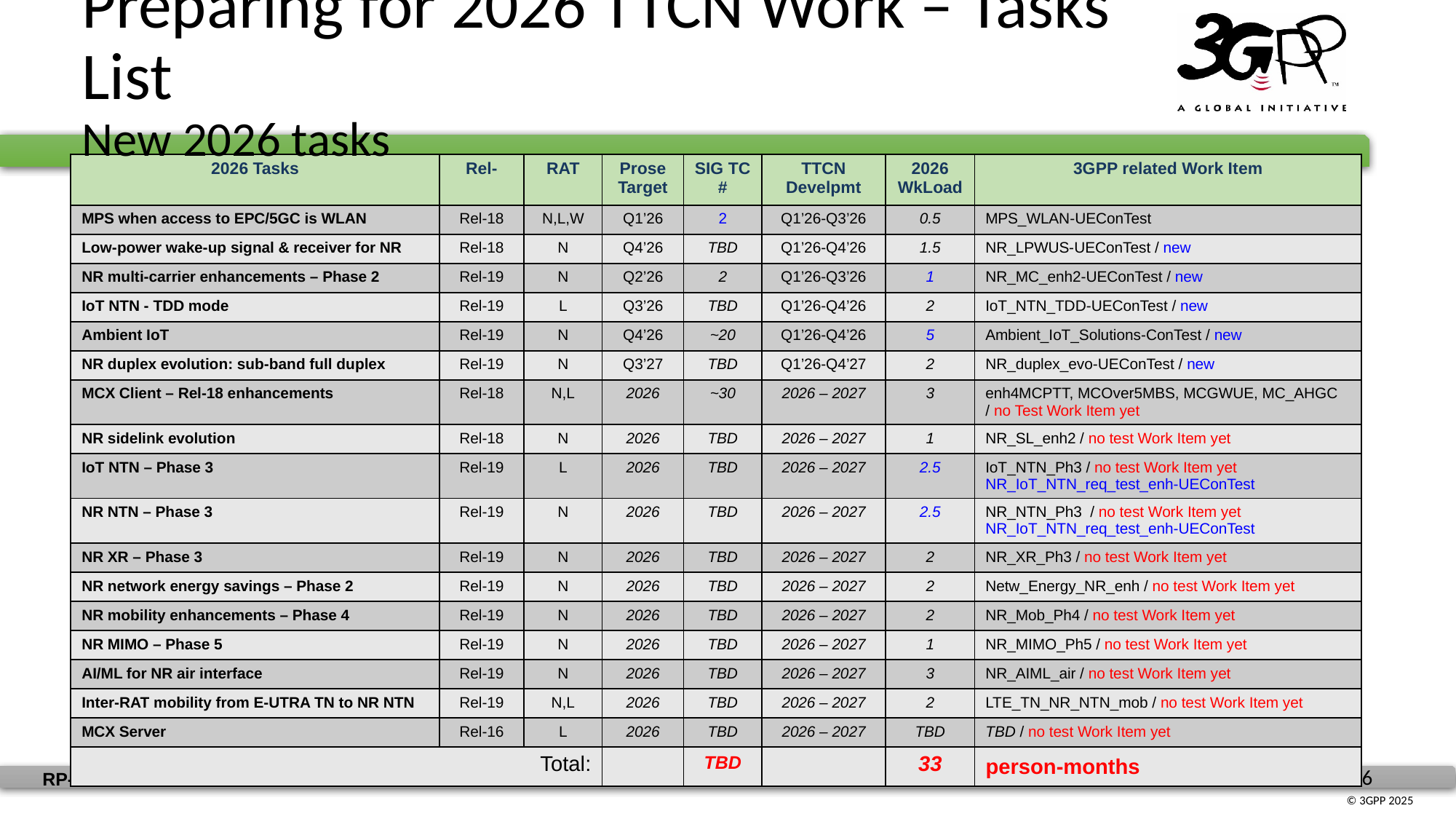

Preparing for 2026 TTCN Work – Tasks List
New 2026 tasks
| 2026 Tasks | Rel- | RAT | Prose Target | SIG TC # | TTCN Develpmt | 2026 WkLoad | 3GPP related Work Item |
| --- | --- | --- | --- | --- | --- | --- | --- |
| MPS when access to EPC/5GC is WLAN | Rel-18 | N,L,W | Q1’26 | 2 | Q1’26-Q3’26 | 0.5 | MPS\_WLAN-UEConTest |
| Low-power wake-up signal & receiver for NR | Rel-18 | N | Q4’26 | TBD | Q1’26-Q4’26 | 1.5 | NR\_LPWUS-UEConTest / new |
| NR multi-carrier enhancements – Phase 2 | Rel-19 | N | Q2’26 | 2 | Q1’26-Q3’26 | 1 | NR\_MC\_enh2-UEConTest / new |
| IoT NTN - TDD mode | Rel-19 | L | Q3’26 | TBD | Q1’26-Q4’26 | 2 | IoT\_NTN\_TDD-UEConTest / new |
| Ambient IoT | Rel-19 | N | Q4’26 | ~20 | Q1’26-Q4’26 | 5 | Ambient\_IoT\_Solutions-ConTest / new |
| NR duplex evolution: sub-band full duplex | Rel-19 | N | Q3’27 | TBD | Q1’26-Q4’27 | 2 | NR\_duplex\_evo-UEConTest / new |
| MCX Client – Rel-18 enhancements | Rel-18 | N,L | 2026 | ~30 | 2026 – 2027 | 3 | enh4MCPTT, MCOver5MBS, MCGWUE, MC\_AHGC / no Test Work Item yet |
| NR sidelink evolution | Rel-18 | N | 2026 | TBD | 2026 – 2027 | 1 | NR\_SL\_enh2 / no test Work Item yet |
| IoT NTN – Phase 3 | Rel-19 | L | 2026 | TBD | 2026 – 2027 | 2.5 | IoT\_NTN\_Ph3 / no test Work Item yet NR\_IoT\_NTN\_req\_test\_enh-UEConTest |
| NR NTN – Phase 3 | Rel-19 | N | 2026 | TBD | 2026 – 2027 | 2.5 | NR\_NTN\_Ph3 / no test Work Item yet NR\_IoT\_NTN\_req\_test\_enh-UEConTest |
| NR XR – Phase 3 | Rel-19 | N | 2026 | TBD | 2026 – 2027 | 2 | NR\_XR\_Ph3 / no test Work Item yet |
| NR network energy savings – Phase 2 | Rel-19 | N | 2026 | TBD | 2026 – 2027 | 2 | Netw\_Energy\_NR\_enh / no test Work Item yet |
| NR mobility enhancements – Phase 4 | Rel-19 | N | 2026 | TBD | 2026 – 2027 | 2 | NR\_Mob\_Ph4 / no test Work Item yet |
| NR MIMO – Phase 5 | Rel-19 | N | 2026 | TBD | 2026 – 2027 | 1 | NR\_MIMO\_Ph5 / no test Work Item yet |
| AI/ML for NR air interface | Rel-19 | N | 2026 | TBD | 2026 – 2027 | 3 | NR\_AIML\_air / no test Work Item yet |
| Inter-RAT mobility from E-UTRA TN to NR NTN | Rel-19 | N,L | 2026 | TBD | 2026 – 2027 | 2 | LTE\_TN\_NR\_NTN\_mob / no test Work Item yet |
| MCX Server | Rel-16 | L | 2026 | TBD | 2026 – 2027 | TBD | TBD / no test Work Item yet |
| Total: |  |  |  | TBD |  | 33 | person-months |